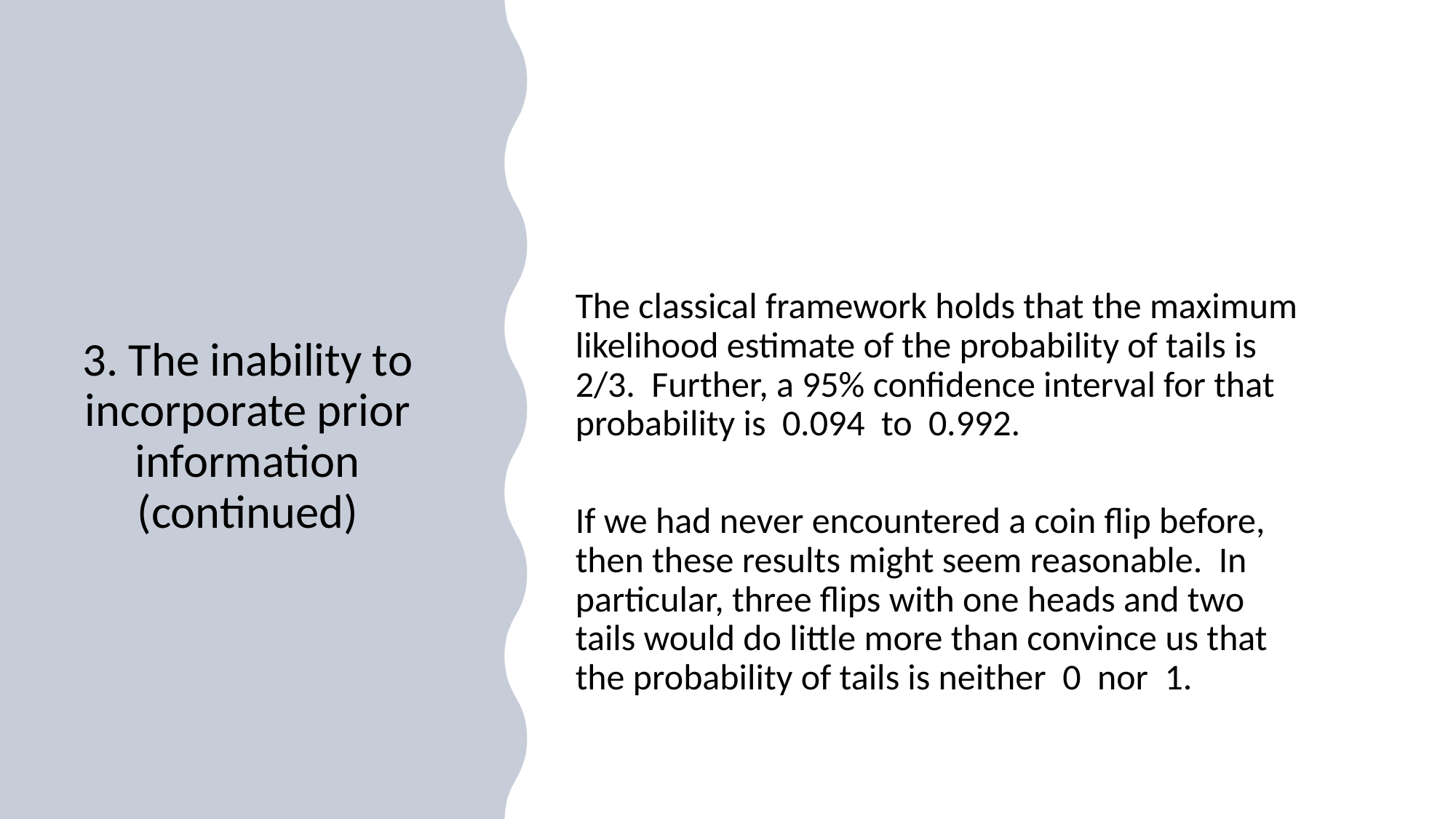

# 3. The inability to incorporate prior information (continued)

The classical framework holds that the maximum likelihood estimate of the probability of tails is  2/3.  Further, a 95% confidence interval for that probability is  0.094  to  0.992.

If we had never encountered a coin flip before, then these results might seem reasonable.  In particular, three flips with one heads and two tails would do little more than convince us that the probability of tails is neither  0  nor  1.